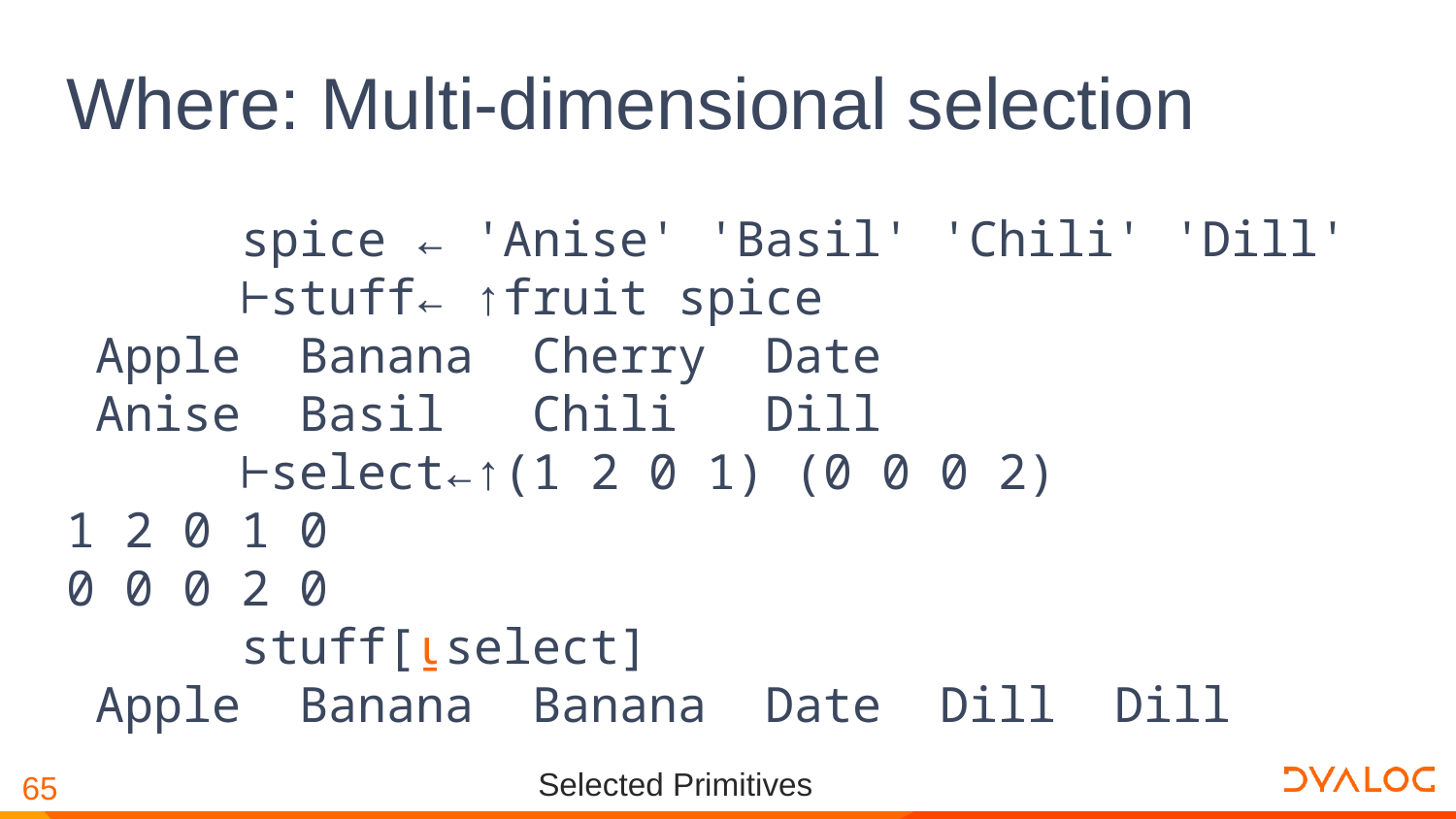

# Where: Multi-dimensional selection
      spice ← 'Anise' 'Basil' 'Chili' 'Dill'
      ⊢stuff← ↑fruit spice
 Apple  Banana  Cherry  Date
 Anise  Basil   Chili   Dill
      ⊢select←↑(1 2 0 1) (0 0 0 2)
1 2 0 1 0
0 0 0 2 0
      stuff[⍸select]
 Apple  Banana  Banana  Date  Dill  Dill